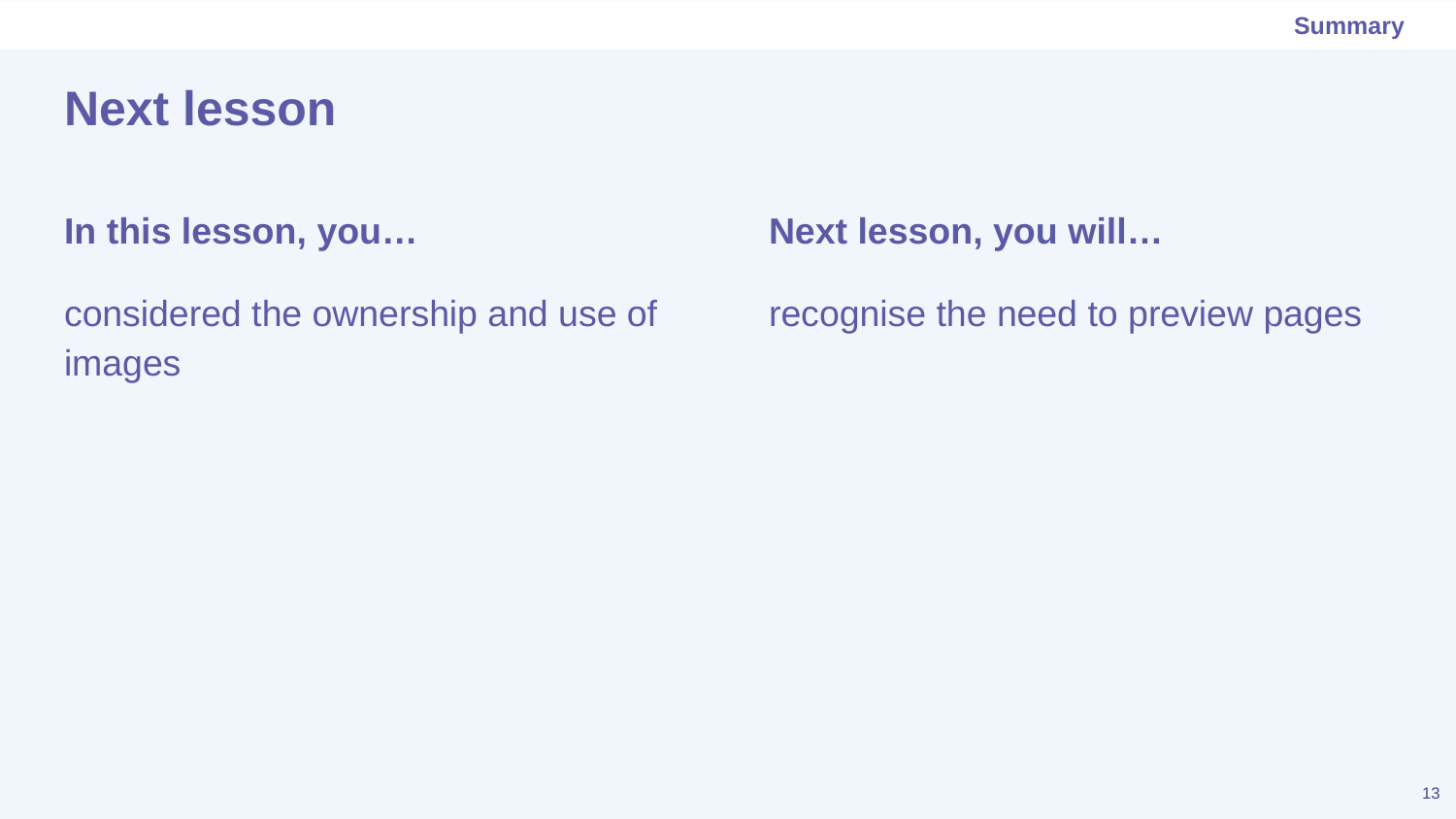

Summary
# Next lesson
Next lesson, you will…
recognise the need to preview pages
In this lesson, you…
considered the ownership and use of images

13